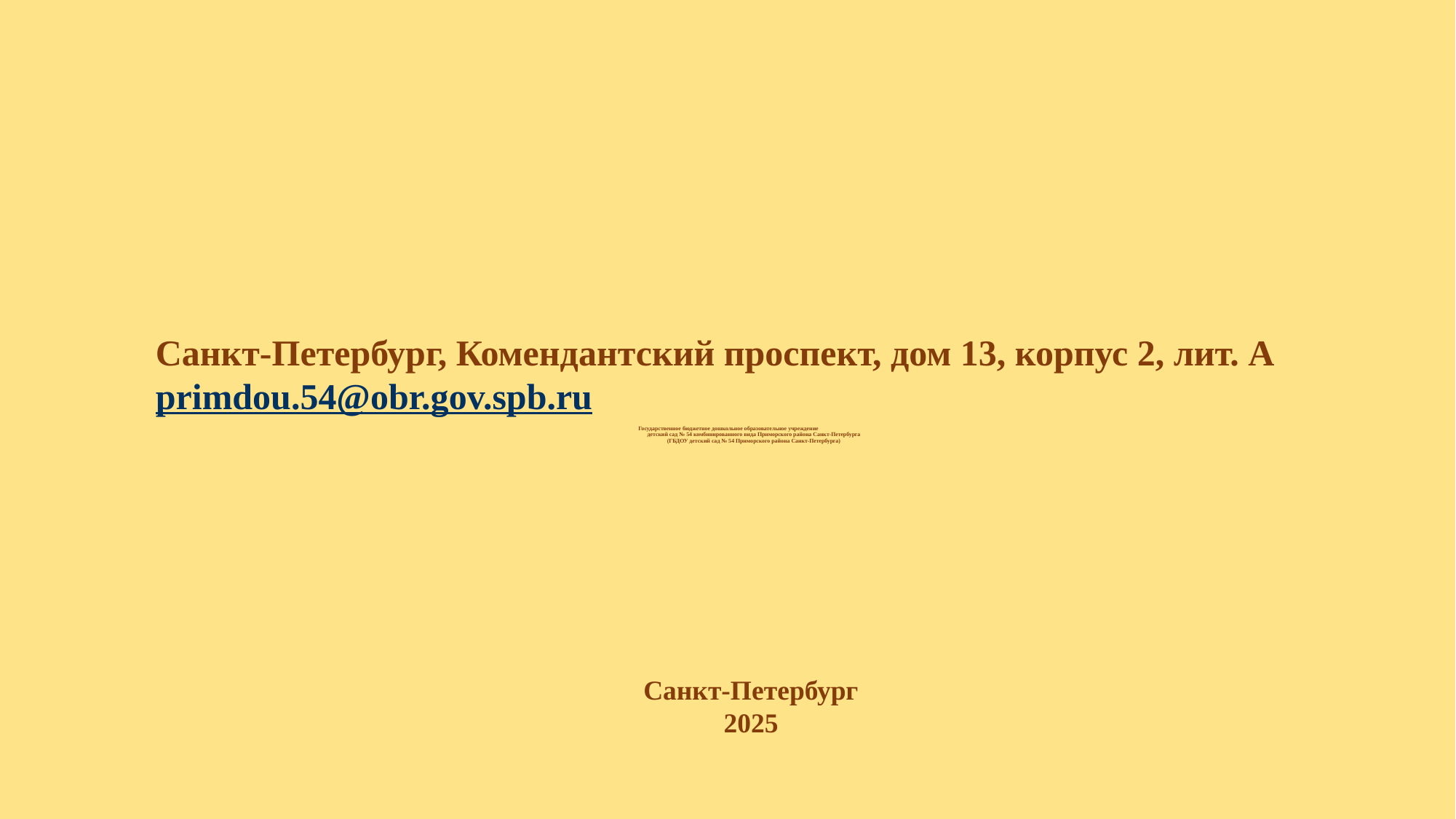

Санкт-Петербург, Комендантский проспект, дом 13, корпус 2, лит. А
primdou.54@obr.gov.spb.ru
# Государственное бюджетное дошкольное образовательное учреждение детский сад № 54 комбинированного вида Приморского района Санкт-Петербурга (ГБДОУ детский сад № 54 Приморского района Санкт-Петербурга)
Санкт-Петербург
2025